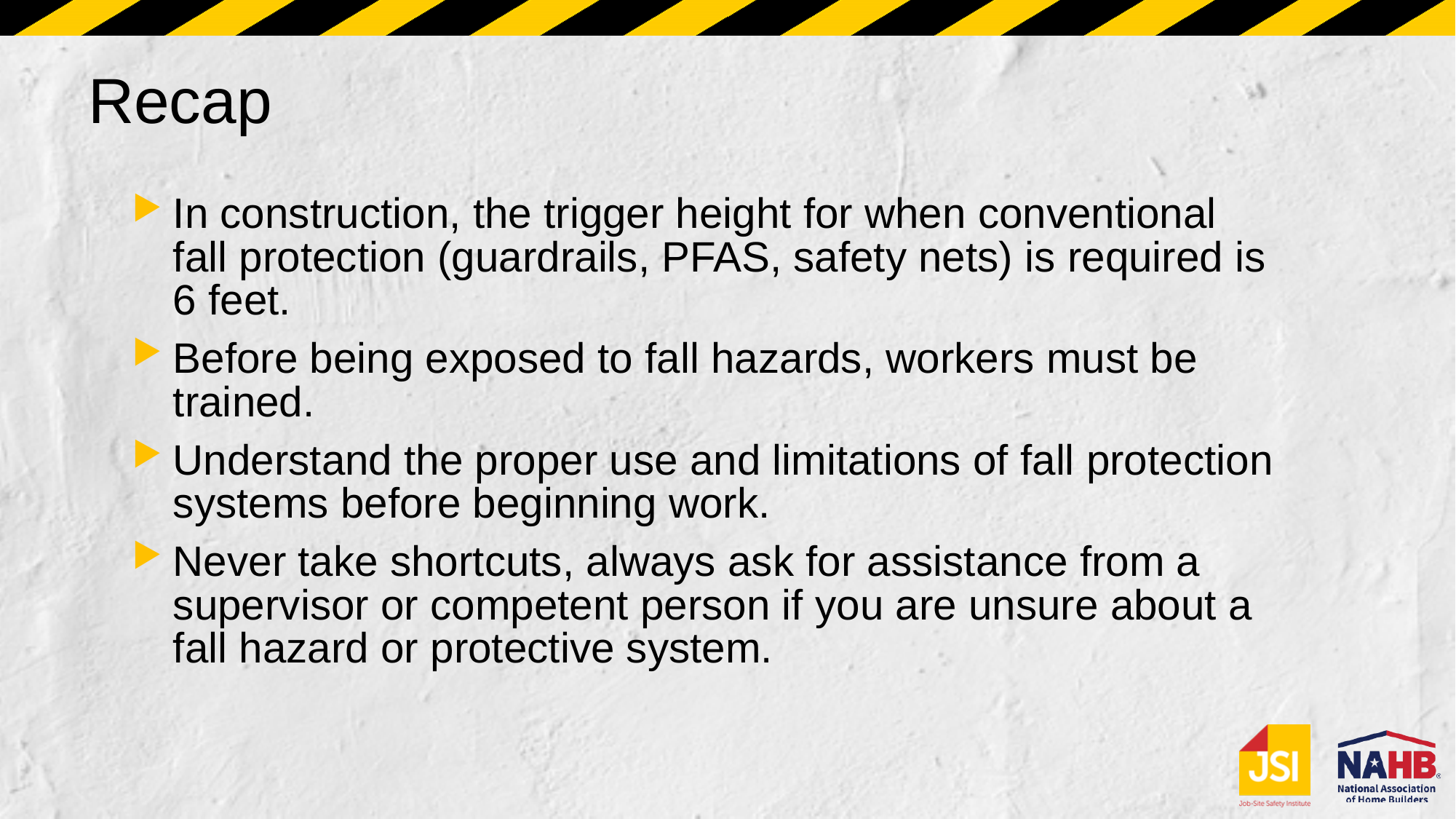

# Recap
In construction, the trigger height for when conventional fall protection (guardrails, PFAS, safety nets) is required is 6 feet.
Before being exposed to fall hazards, workers must be trained.
Understand the proper use and limitations of fall protection systems before beginning work.
Never take shortcuts, always ask for assistance from a supervisor or competent person if you are unsure about a fall hazard or protective system.